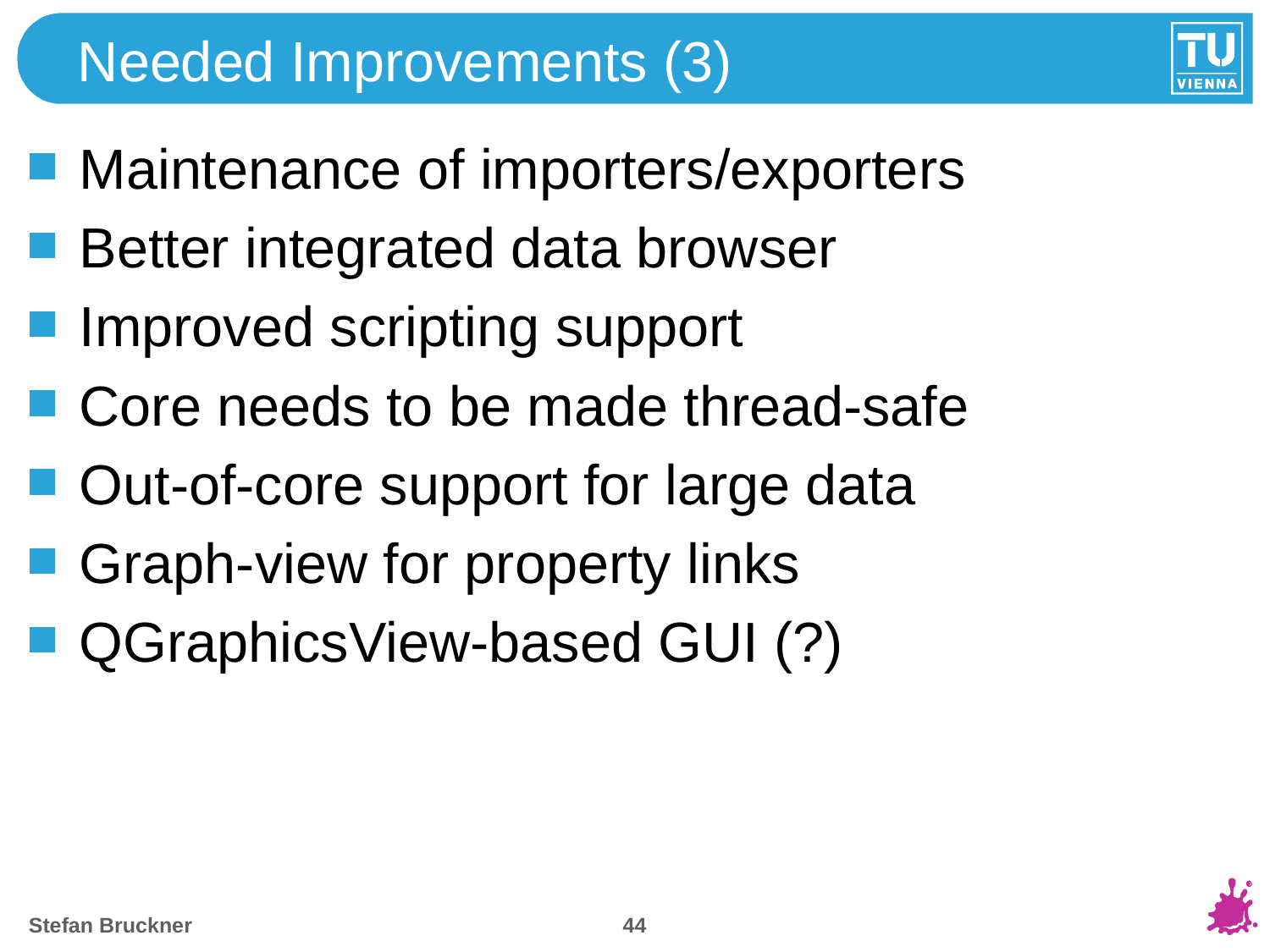

# Needed Improvements (3)
Maintenance of importers/exporters
Better integrated data browser
Improved scripting support
Core needs to be made thread-safe
Out-of-core support for large data
Graph-view for property links
QGraphicsView-based GUI (?)
44
Stefan Bruckner